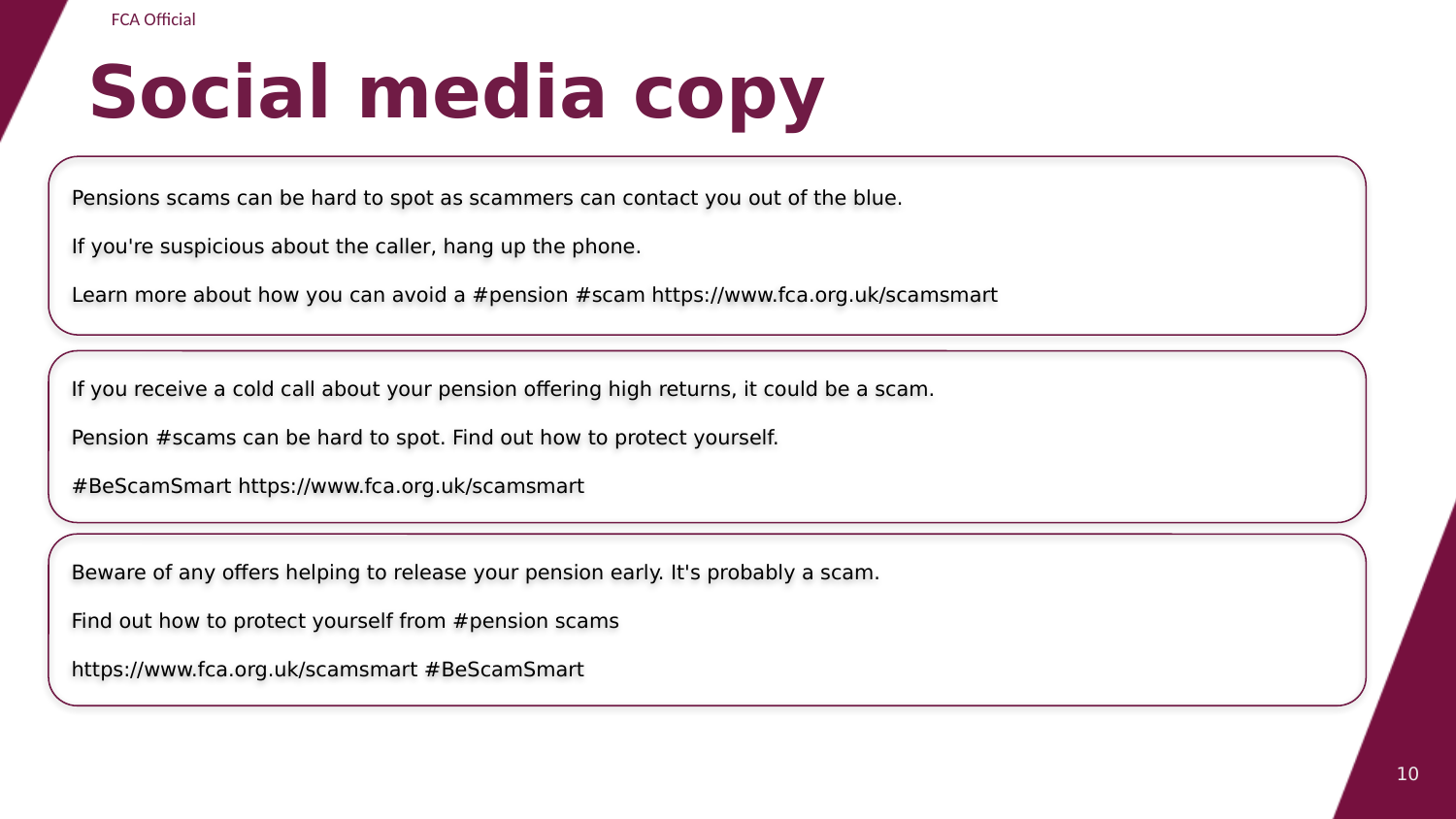

# Social media copy
Pensions scams can be hard to spot as scammers can contact you out of the blue.

If you're suspicious about the caller, hang up the phone.

Learn more about how you can avoid a #pension #scam https://www.fca.org.uk/scamsmart
If you receive a cold call about your pension offering high returns, it could be a scam.

Pension #scams can be hard to spot. Find out how to protect yourself.

#BeScamSmart https://www.fca.org.uk/scamsmart

Beware of any offers helping to release your pension early. It's probably a scam.

Find out how to protect yourself from #pension scams

https://www.fca.org.uk/scamsmart #BeScamSmart

10